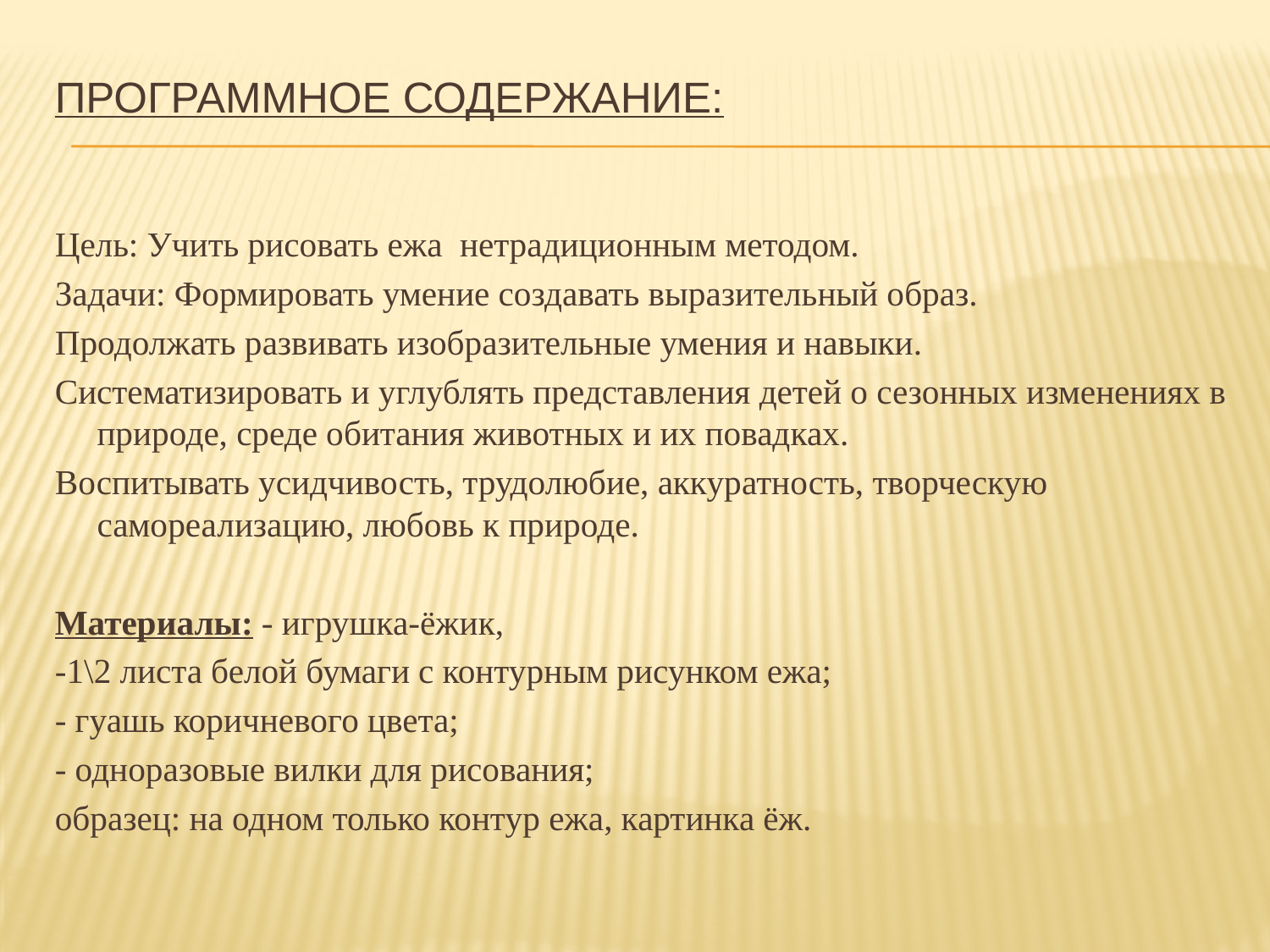

# Программное содержание:
Цель: Учить рисовать ежа  нетрадиционным методом.
Задачи: Формировать умение создавать выразительный образ.
Продолжать развивать изобразительные умения и навыки.
Систематизировать и углублять представления детей о сезонных изменениях в природе, среде обитания животных и их повадках.
Воспитывать усидчивость, трудолюбие, аккуратность, творческую самореализацию, любовь к природе.

Материалы: - игрушка-ёжик,
-1\2 листа белой бумаги с контурным рисунком ежа;
- гуашь коричневого цвета;
- одноразовые вилки для рисования;
образец: на одном только контур ежа, картинка ёж.